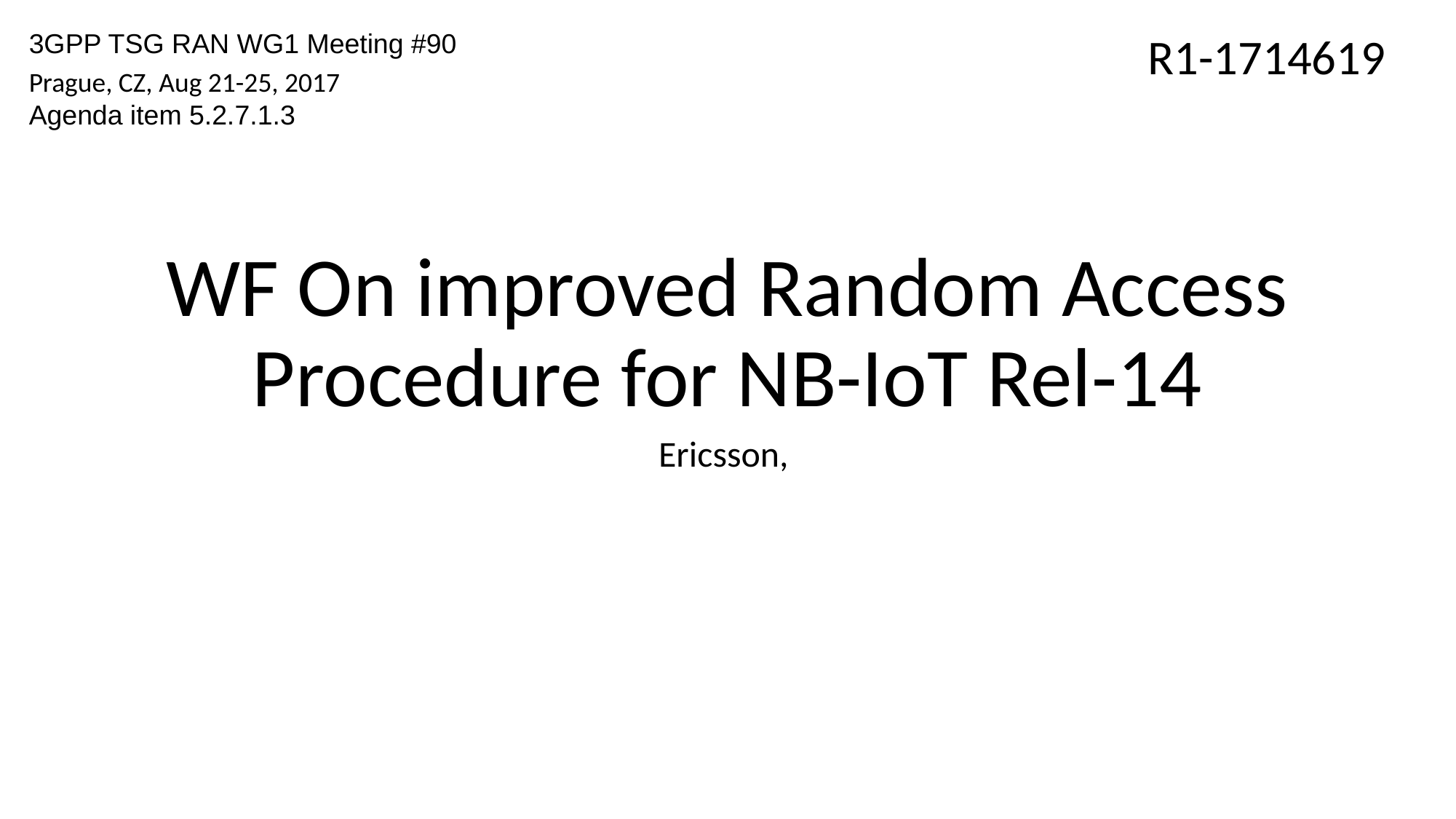

R1-1714619
3GPP TSG RAN WG1 Meeting #90
Prague, CZ, Aug 21-25, 2017
Agenda item 5.2.7.1.3
# WF On improved Random Access Procedure for NB-IoT Rel-14
Ericsson,